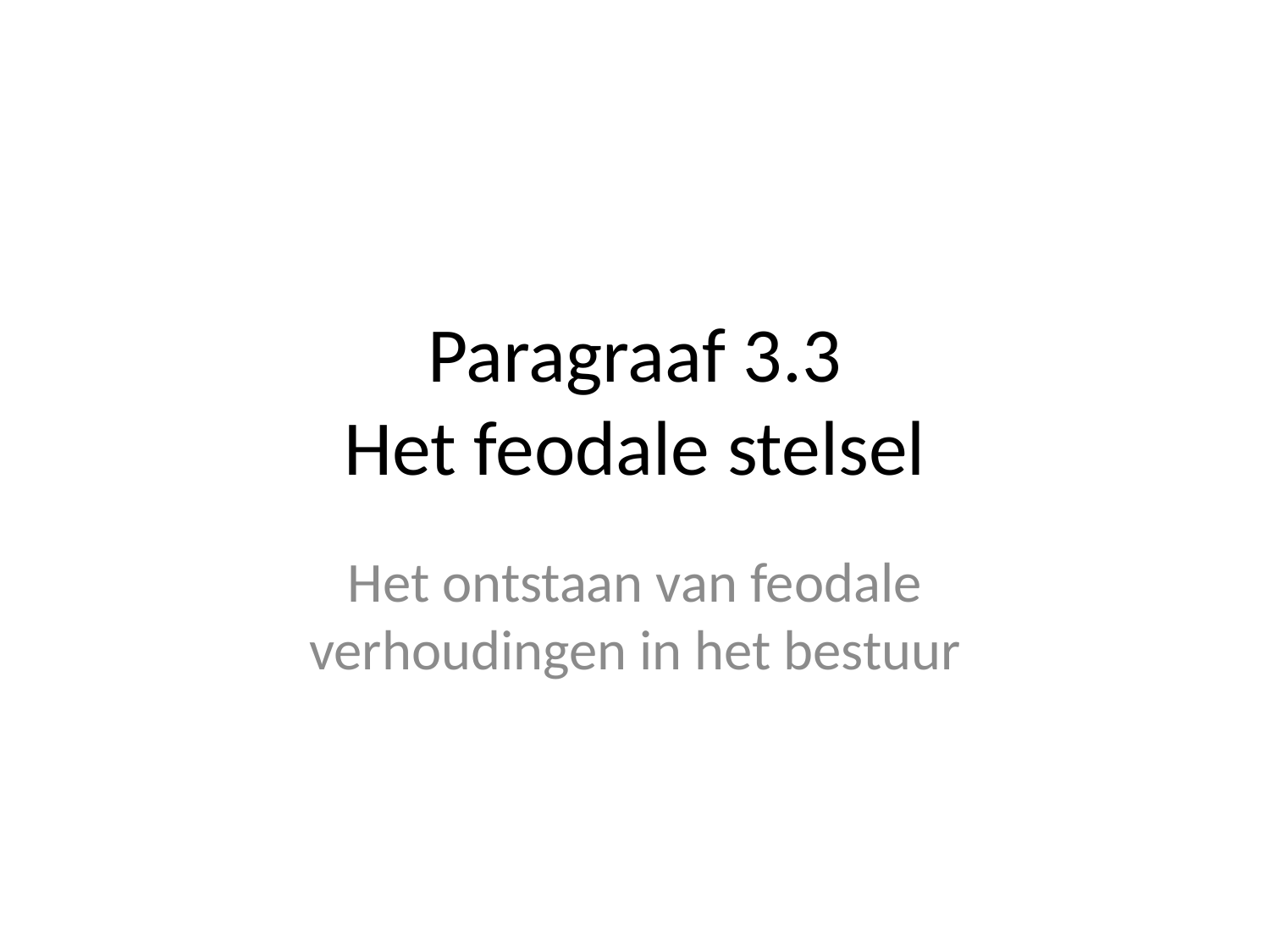

# Paragraaf 3.3 Het feodale stelsel
Het ontstaan van feodale verhoudingen in het bestuur